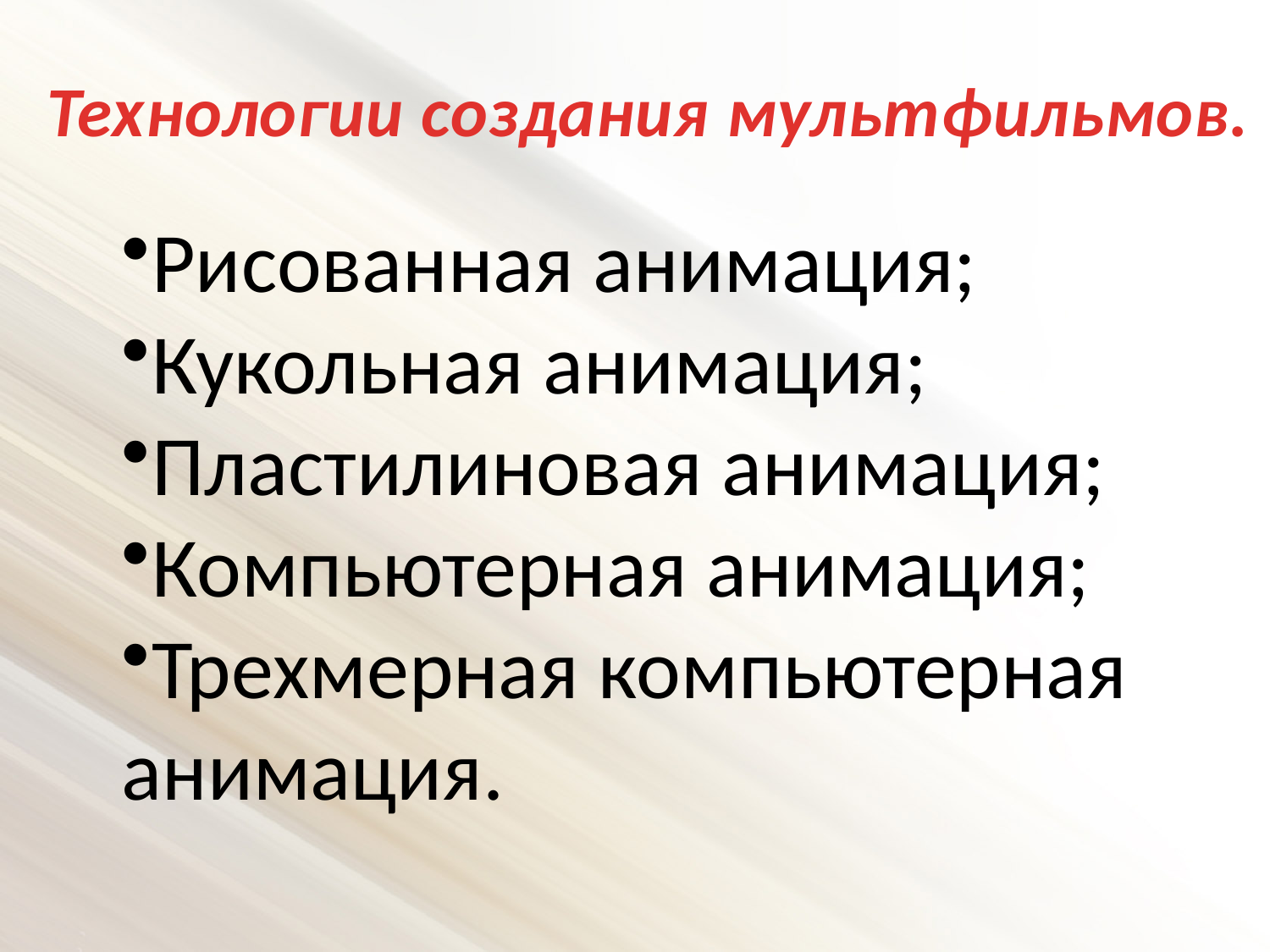

Технологии создания мультфильмов.

Рисованная анимация;
Кукольная анимация;
Пластилиновая анимация;
Компьютерная анимация;
Трехмерная компьютерная  анимация.